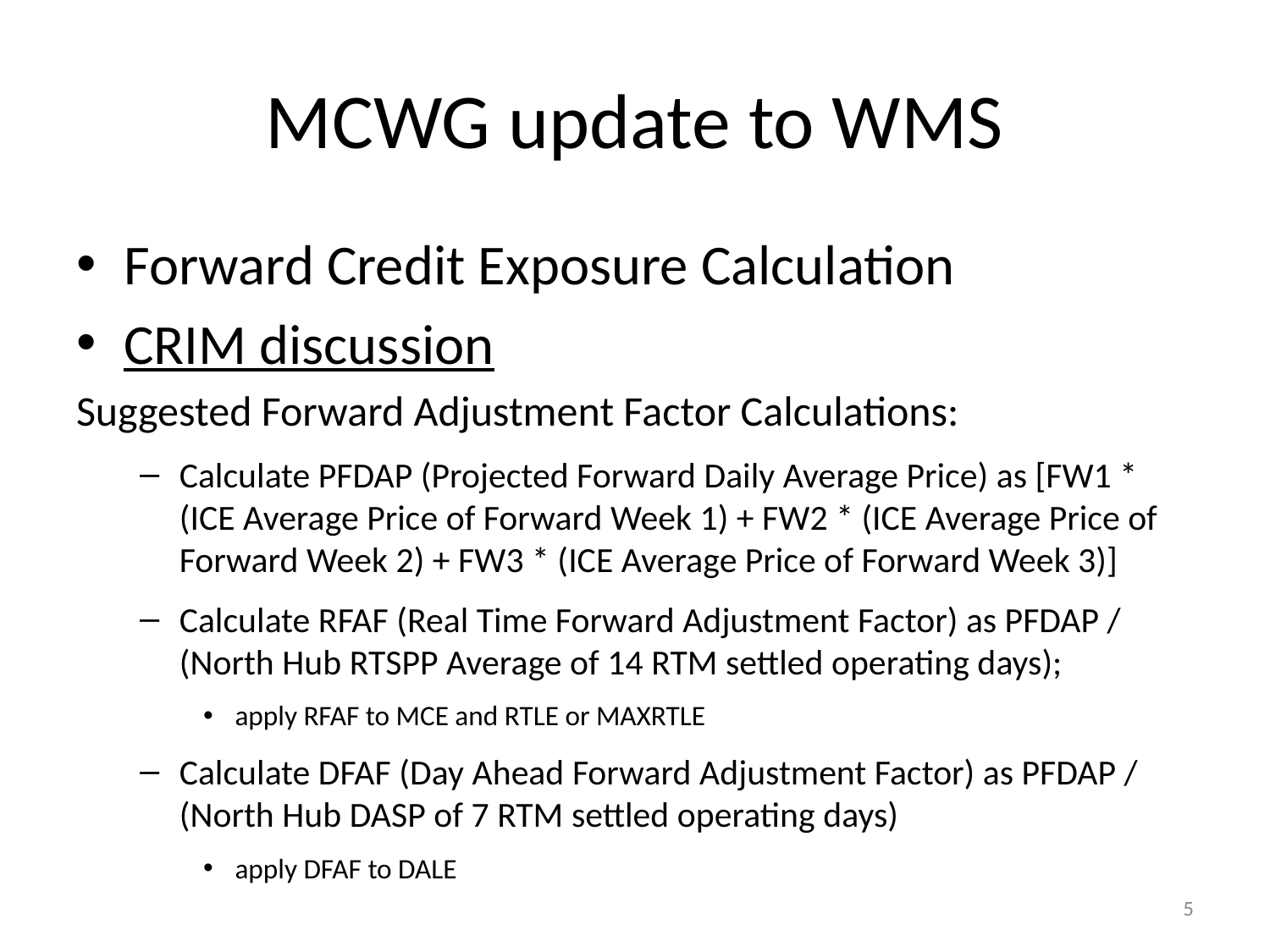

# MCWG update to WMS
Forward Credit Exposure Calculation
CRIM discussion
Suggested Forward Adjustment Factor Calculations:
Calculate PFDAP (Projected Forward Daily Average Price) as [FW1 * (ICE Average Price of Forward Week 1) + FW2 * (ICE Average Price of Forward Week 2) + FW3 * (ICE Average Price of Forward Week 3)]
Calculate RFAF (Real Time Forward Adjustment Factor) as PFDAP / (North Hub RTSPP Average of 14 RTM settled operating days);
apply RFAF to MCE and RTLE or MAXRTLE
Calculate DFAF (Day Ahead Forward Adjustment Factor) as PFDAP / (North Hub DASP of 7 RTM settled operating days)
apply DFAF to DALE

5